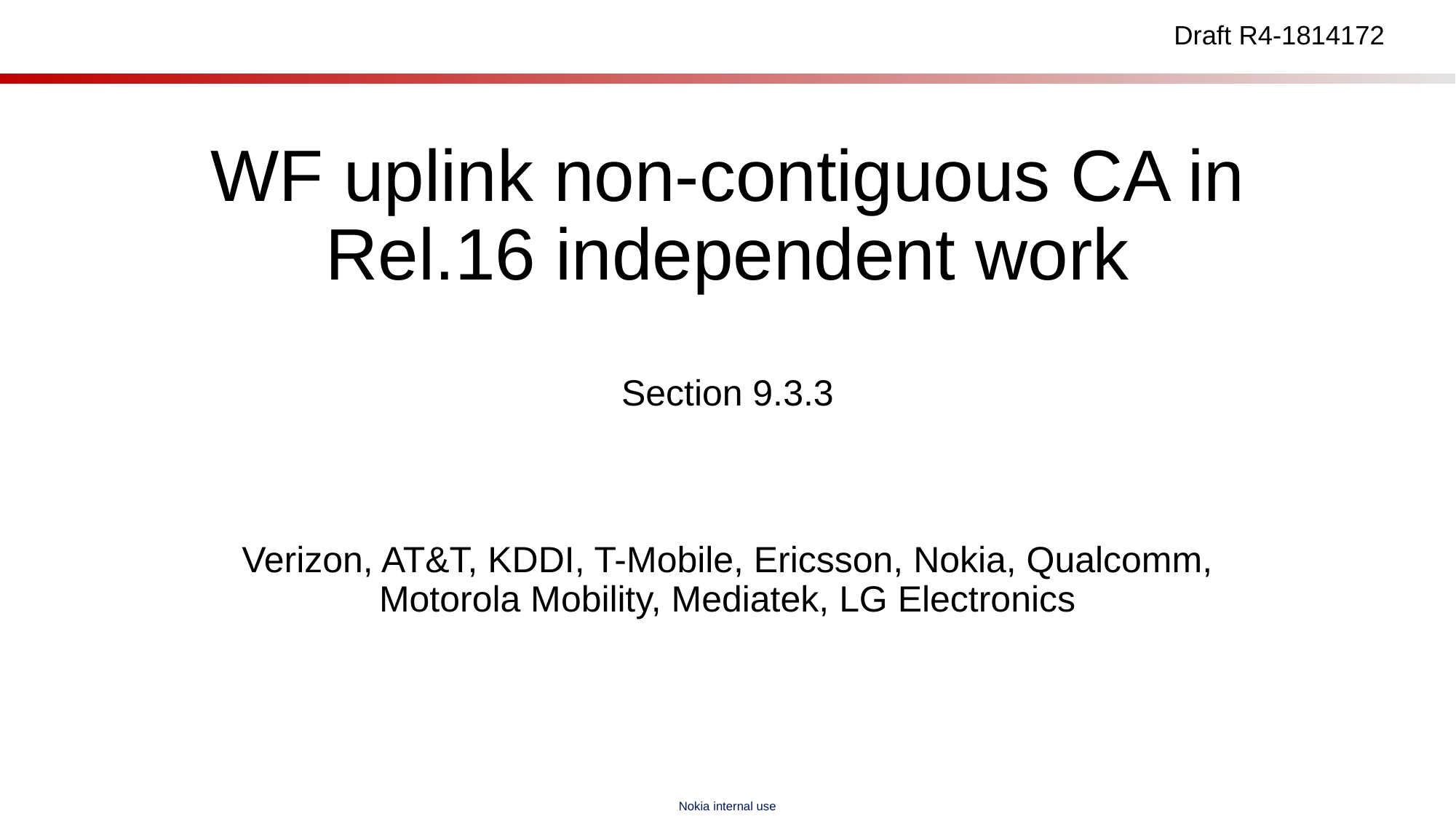

Draft R4-1814172
# WF uplink non-contiguous CA in Rel.16 independent work Section 9.3.3
Verizon, AT&T, KDDI, T-Mobile, Ericsson, Nokia, Qualcomm, Motorola Mobility, Mediatek, LG Electronics